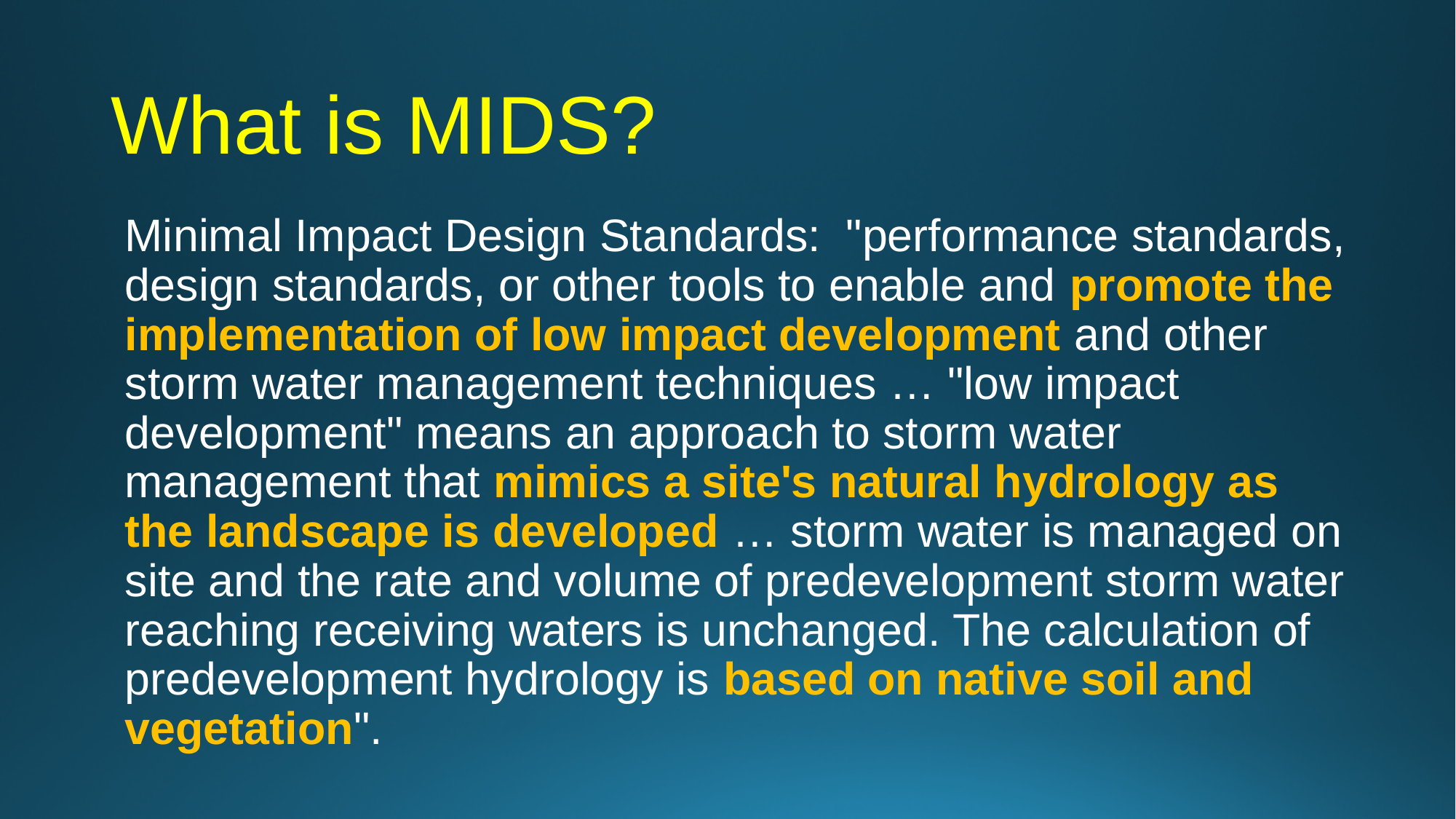

# What is MIDS?
Minimal Impact Design Standards:  "performance standards, design standards, or other tools to enable and promote the implementation of low impact development and other storm water management techniques … "low impact development" means an approach to storm water management that mimics a site's natural hydrology as the landscape is developed … storm water is managed on site and the rate and volume of predevelopment storm water reaching receiving waters is unchanged. The calculation of predevelopment hydrology is based on native soil and vegetation".